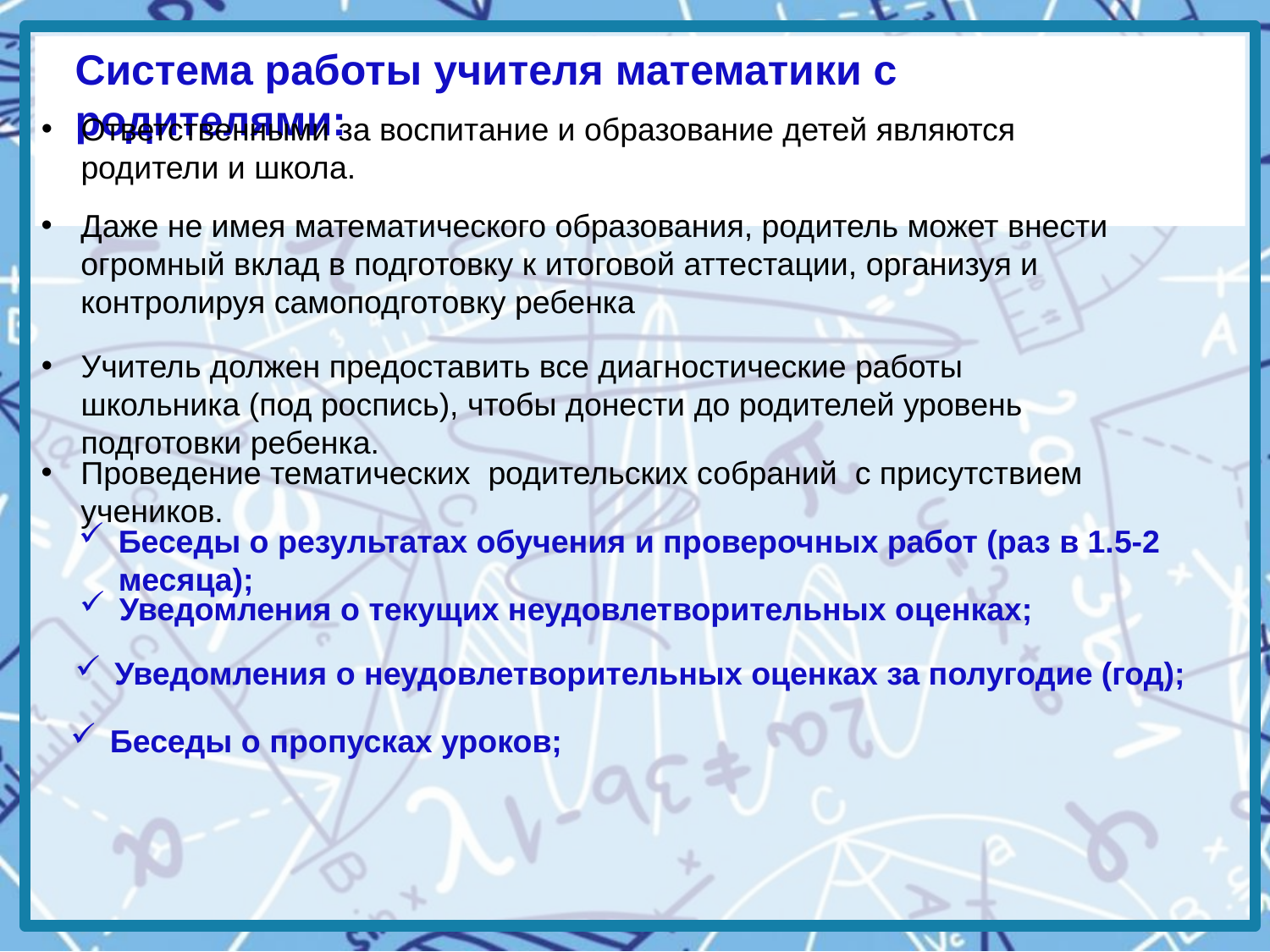

Система работы учителя математики с родителями:
Ответственными за воспитание и образование детей являются родители и школа.
Даже не имея математического образования, родитель может внести огромный вклад в подготовку к итоговой аттестации, организуя и контролируя самоподготовку ребенка
Учитель должен предоставить все диагностические работы школьника (под роспись), чтобы донести до родителей уровень подготовки ребенка.
Проведение тематических  родительских собраний  с присутствием учеников.
Беседы о результатах обучения и проверочных работ (раз в 1.5-2 месяца);

Уведомления о текущих неудовлетворительных оценках;

Уведомления о неудовлетворительных оценках за полугодие (год);

Беседы о пропусках уроков;